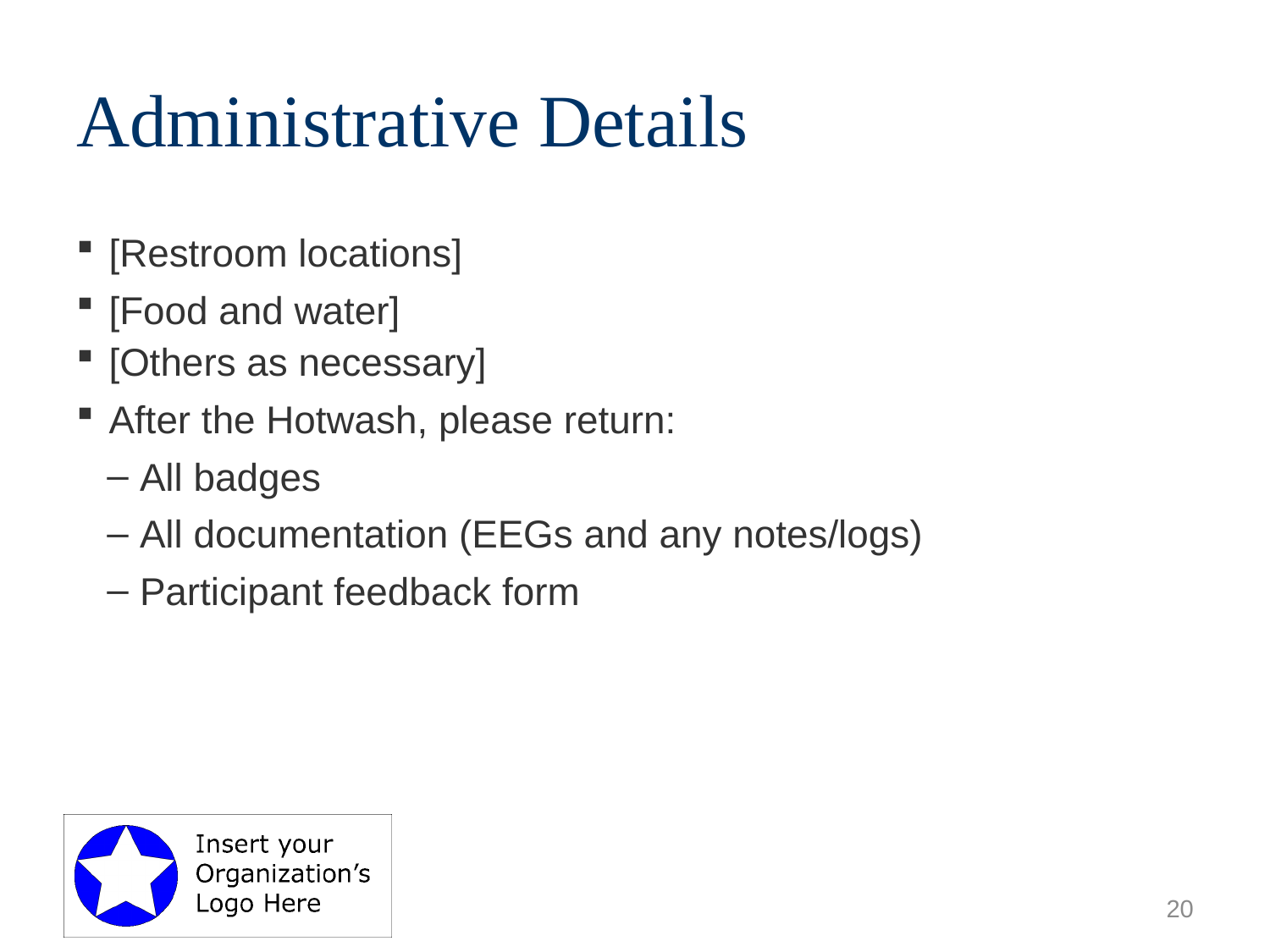

# Administrative Details
[Restroom locations]
[Food and water]
[Others as necessary]
After the Hotwash, please return:
All badges
All documentation (EEGs and any notes/logs)
Participant feedback form
20